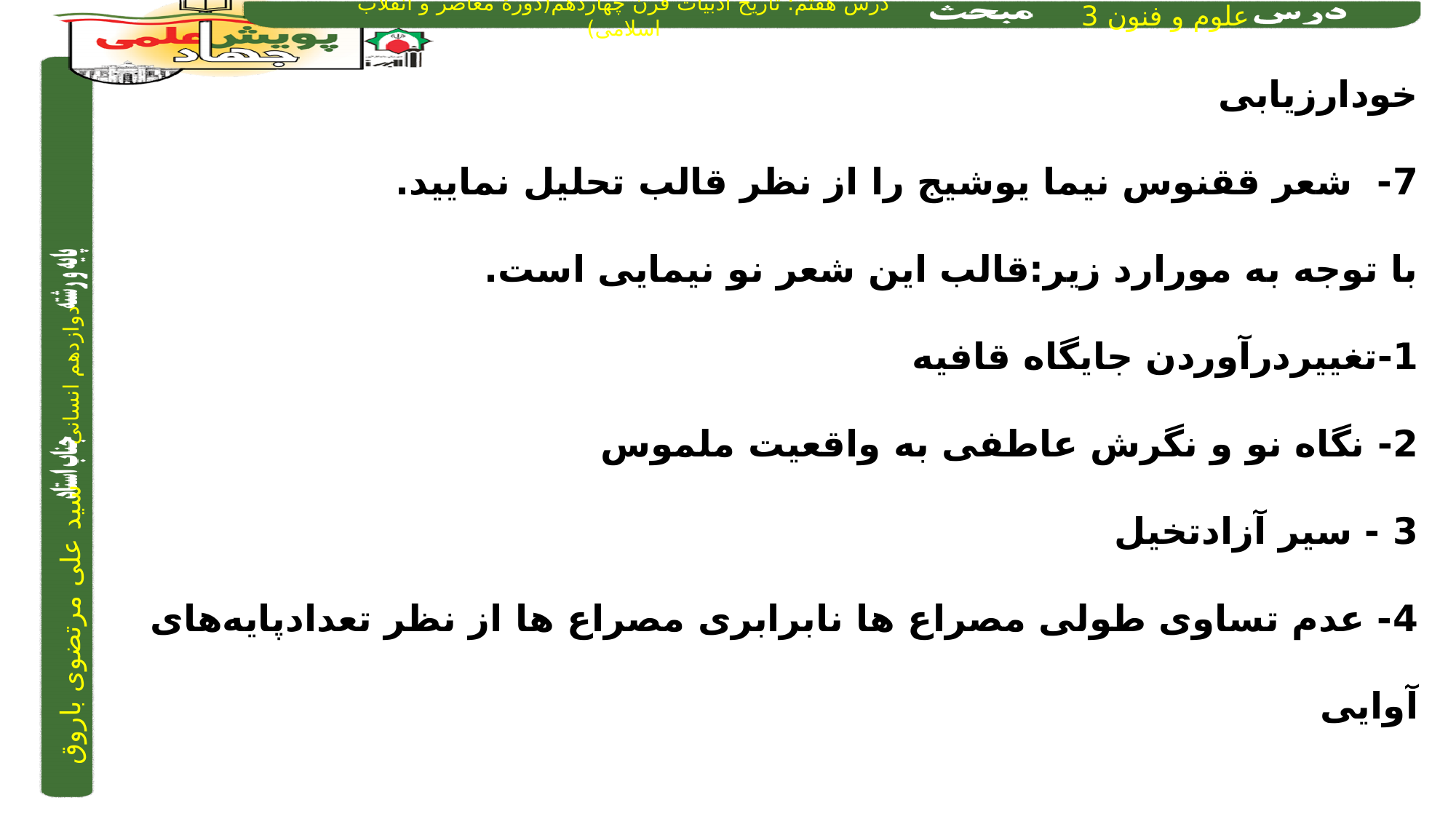

خودارزیابی
7-  شعر ققنوس نیما یوشیج را از نظر قالب تحلیل نمایید.
با توجه به مورارد زیر:قالب این شعر نو نیمایی است.
1-تغییردرآوردن جایگاه قافیه
2- نگاه نو و نگرش عاطفی به واقعیت ملموس
3 - سیر آزادتخیل
4- عدم تساوی طولی مصراع ها نابرابری مصراع ها از نظر تعدادپایه‌های آوایی